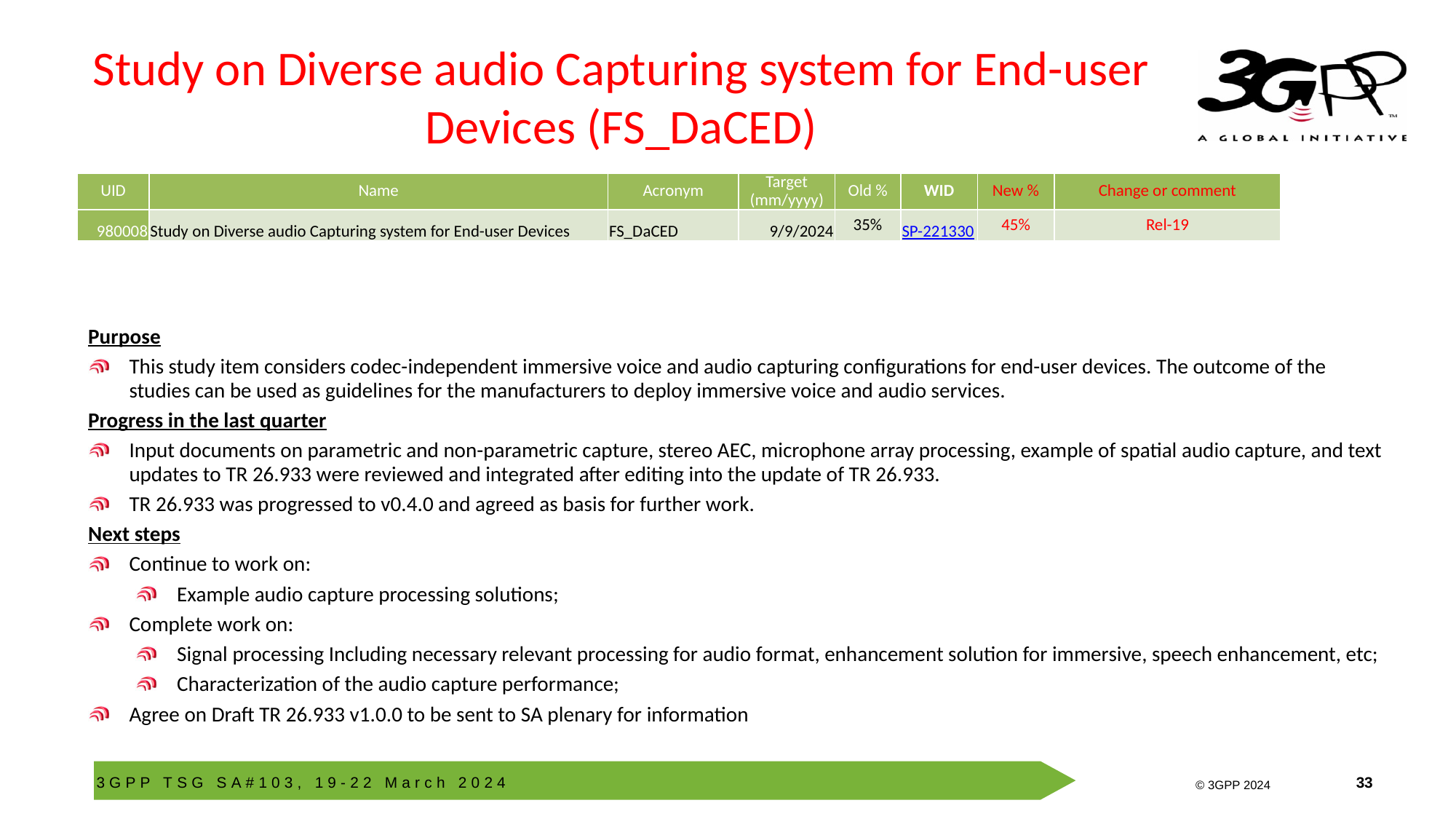

# Study on Diverse audio Capturing system for End-user Devices (FS_DaCED)
| UID | Name | Acronym | Target (mm/yyyy) | Old % | WID | New % | Change or comment |
| --- | --- | --- | --- | --- | --- | --- | --- |
| 980008 | Study on Diverse audio Capturing system for End-user Devices | FS\_DaCED | 9/9/2024 | 35% | SP-221330 | 45% | Rel-19 |
Purpose
This study item considers codec-independent immersive voice and audio capturing configurations for end-user devices. The outcome of the studies can be used as guidelines for the manufacturers to deploy immersive voice and audio services.
Progress in the last quarter
Input documents on parametric and non-parametric capture, stereo AEC, microphone array processing, example of spatial audio capture, and text updates to TR 26.933 were reviewed and integrated after editing into the update of TR 26.933.
TR 26.933 was progressed to v0.4.0 and agreed as basis for further work.
Next steps
Continue to work on:
Example audio capture processing solutions;
Complete work on:
Signal processing Including necessary relevant processing for audio format, enhancement solution for immersive, speech enhancement, etc;
Characterization of the audio capture performance;
Agree on Draft TR 26.933 v1.0.0 to be sent to SA plenary for information